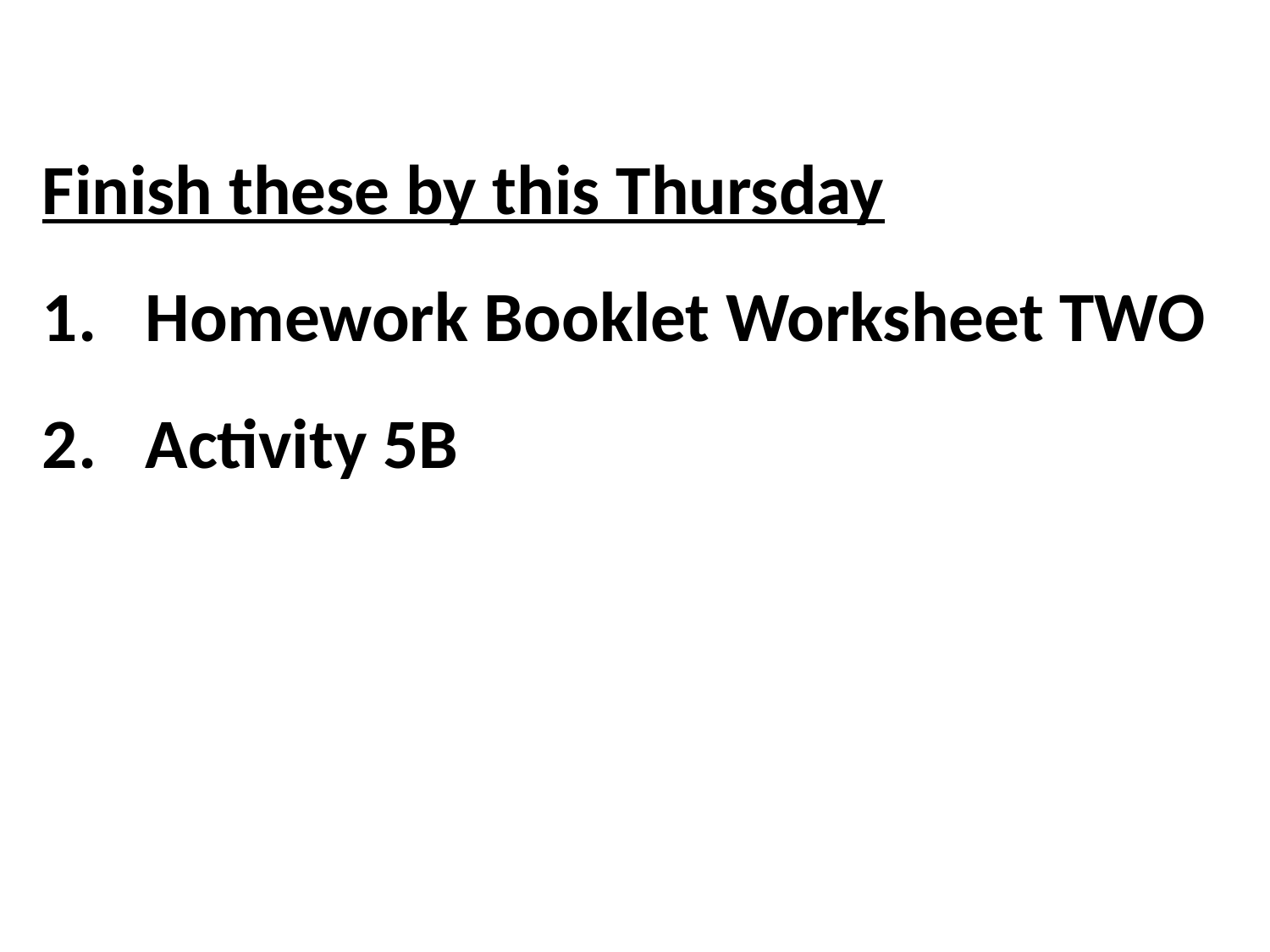

Finish these by this Thursday
Homework Booklet Worksheet TWO
Activity 5B